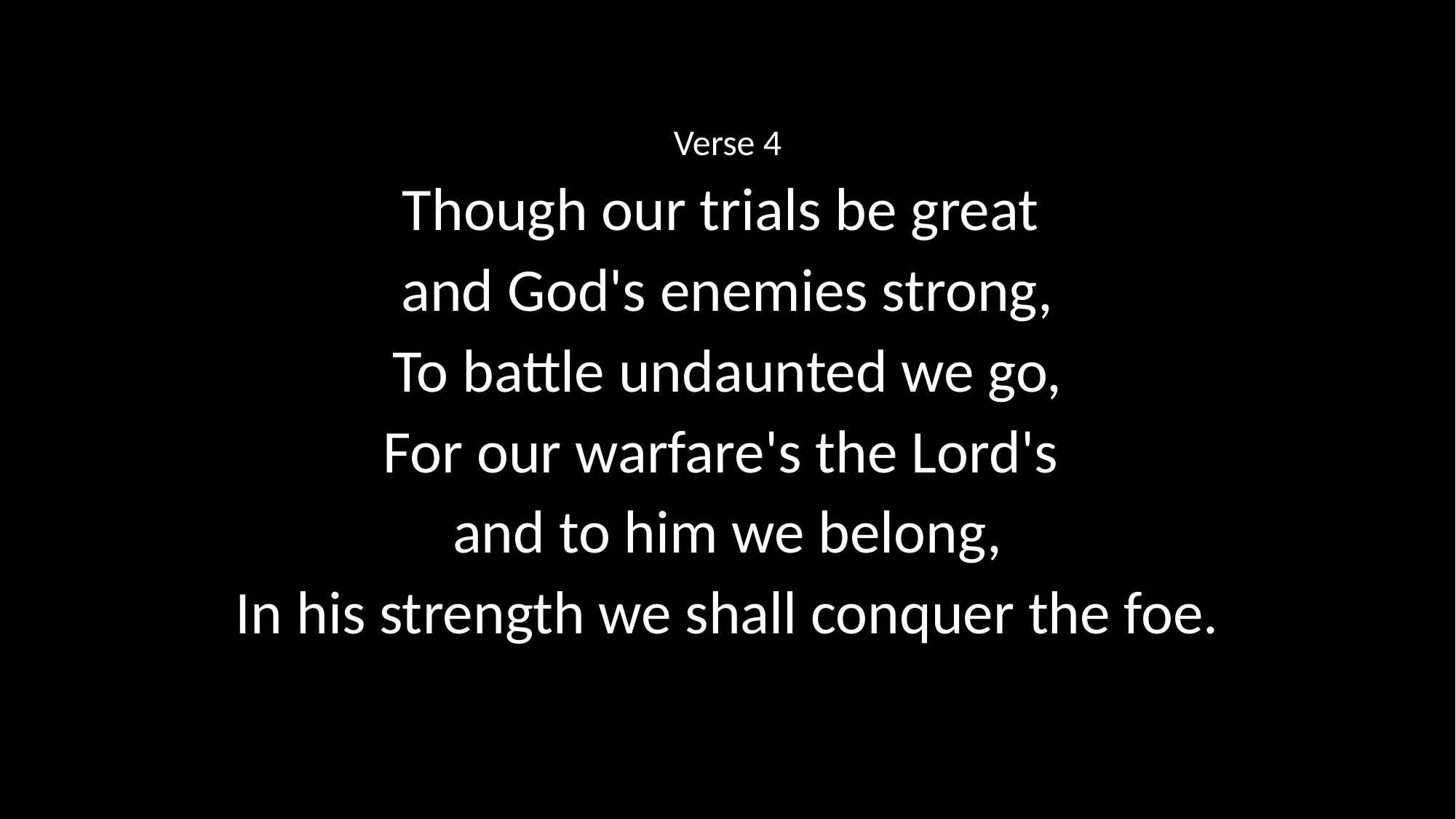

Verse 4
Though our trials be great
and God's enemies strong,
To battle undaunted we go,
For our warfare's the Lord's
and to him we belong,
In his strength we shall conquer the foe.